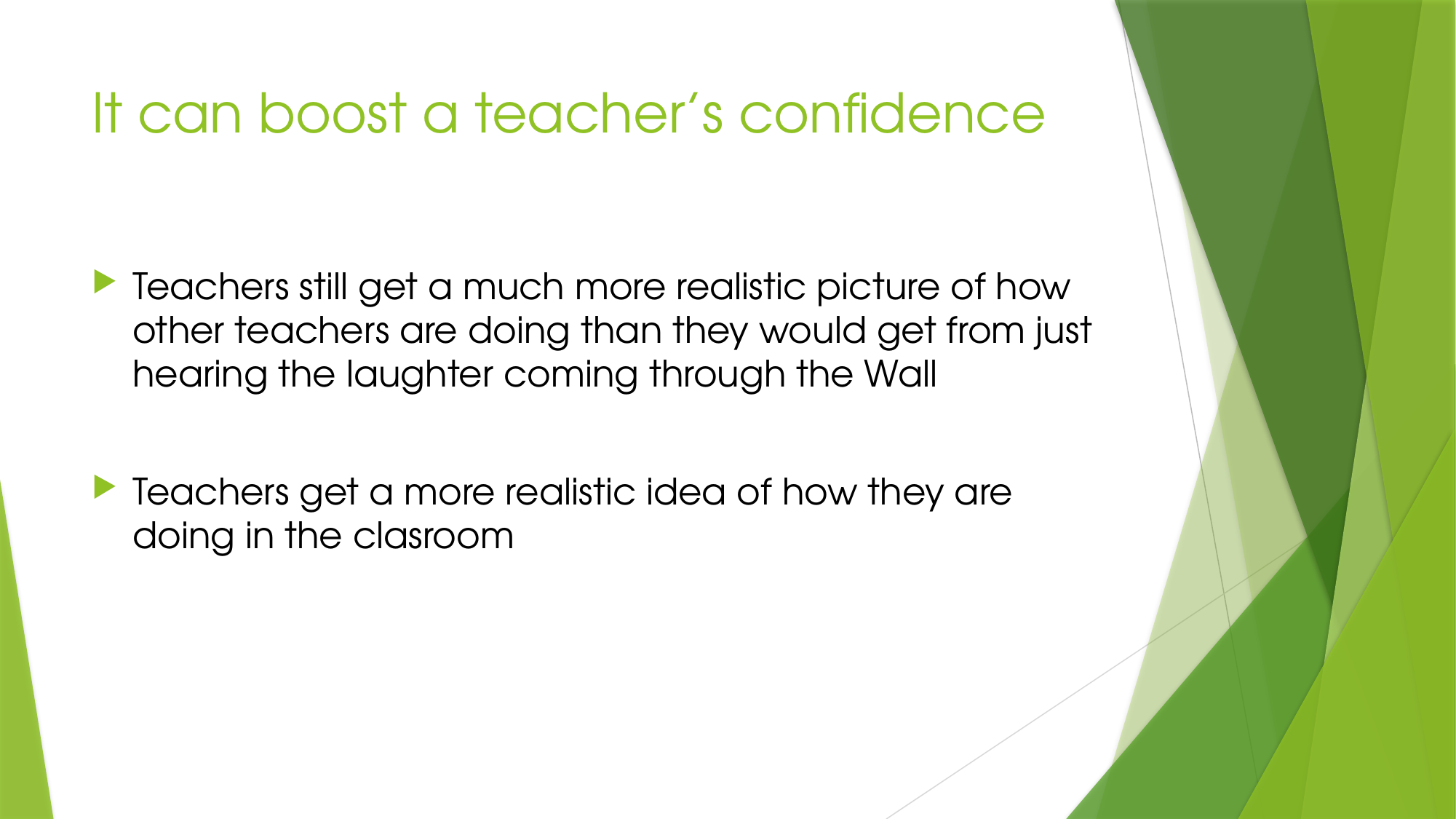

# It can boost a teacher’s confidence
Teachers still get a much more realistic picture of how other teachers are doing than they would get from just hearing the laughter coming through the Wall

Teachers get a more realistic idea of how they are doing in the clasroom